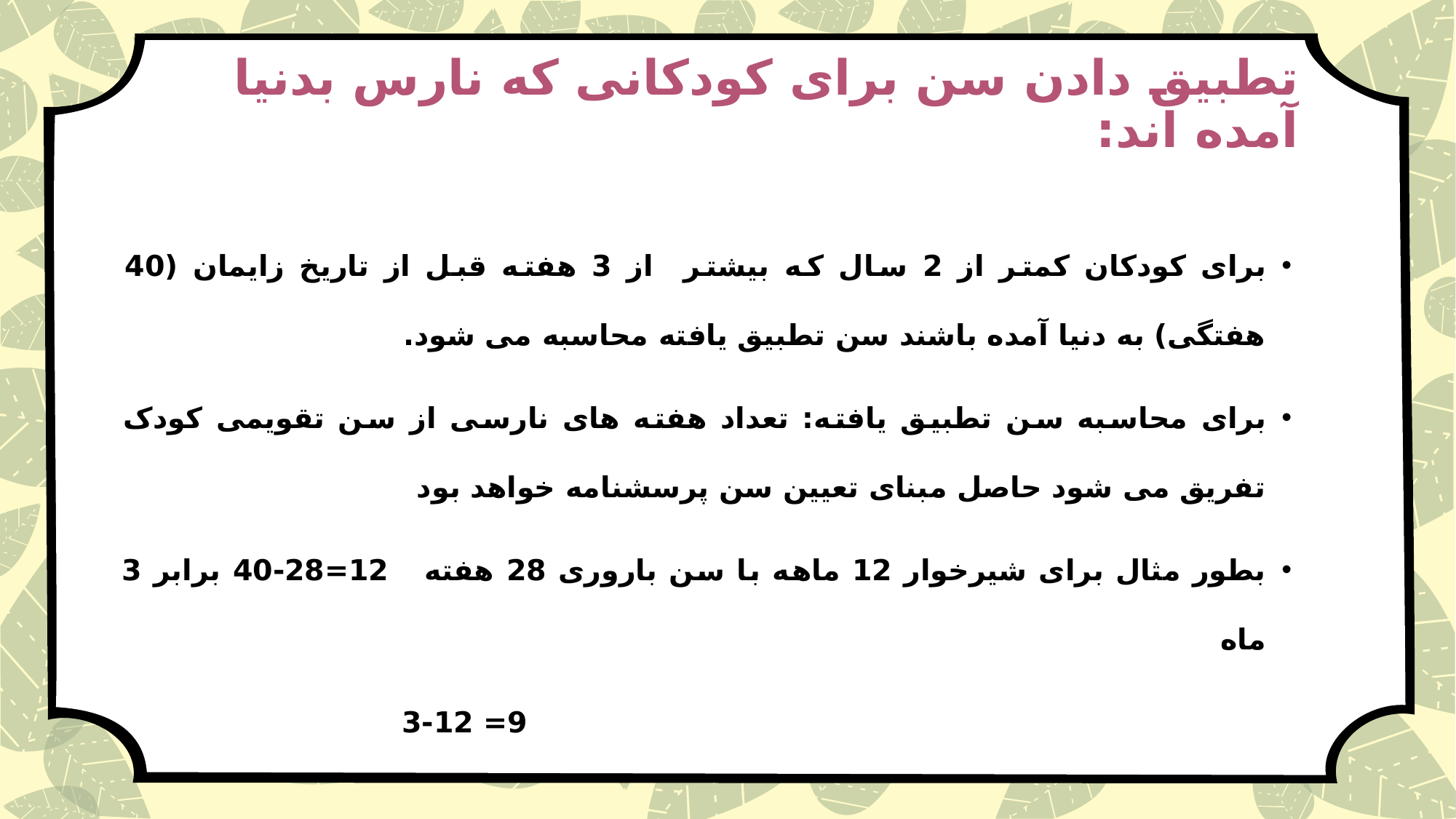

# تطبیق دادن سن برای کودکانی که نارس بدنیا آمده اند:
برای کودکان کمتر از 2 سال که بیشتر  از 3 هفته قبل از تاریخ زایمان (40 هفتگی) به دنیا آمده باشند سن تطبیق یافته محاسبه می شود.
برای محاسبه سن تطبیق یافته: تعداد هفته های نارسی از سن تقویمی کودک تفریق می شود حاصل مبنای تعیین سن پرسشنامه خواهد بود
بطور مثال برای شیرخوار 12 ماهه با سن باروری 28 هفته   12=28-40 برابر 3 ماه
                                                  9= 3-12